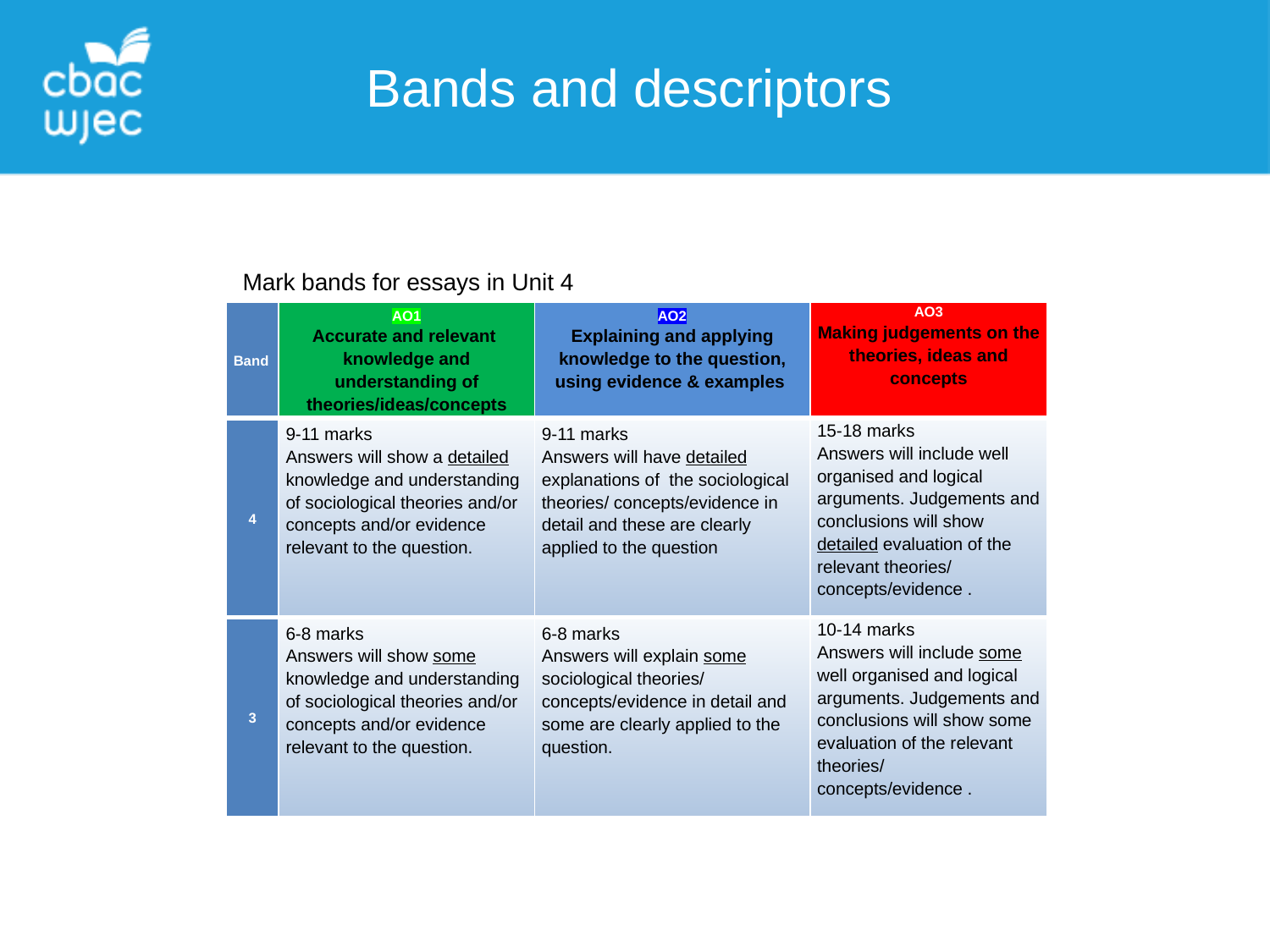

Bands and descriptors
Mark bands for essays in Unit 4
| Band | AO1 Accurate and relevant knowledge and understanding of theories/ideas/concepts | AO2 Explaining and applying knowledge to the question, using evidence & examples | AO3 Making judgements on the theories, ideas and concepts |
| --- | --- | --- | --- |
| 4 | 9-11 marks Answers will show a detailed knowledge and understanding of sociological theories and/or concepts and/or evidence relevant to the question. | 9-11 marks Answers will have detailed explanations of the sociological theories/ concepts/evidence in detail and these are clearly applied to the question | 15-18 marks Answers will include well organised and logical arguments. Judgements and conclusions will show detailed evaluation of the relevant theories/ concepts/evidence . |
| 3 | 6-8 marks Answers will show some knowledge and understanding of sociological theories and/or concepts and/or evidence relevant to the question. | 6-8 marks Answers will explain some sociological theories/ concepts/evidence in detail and some are clearly applied to the question. | 10-14 marks Answers will include some well organised and logical arguments. Judgements and conclusions will show some evaluation of the relevant theories/ concepts/evidence . |